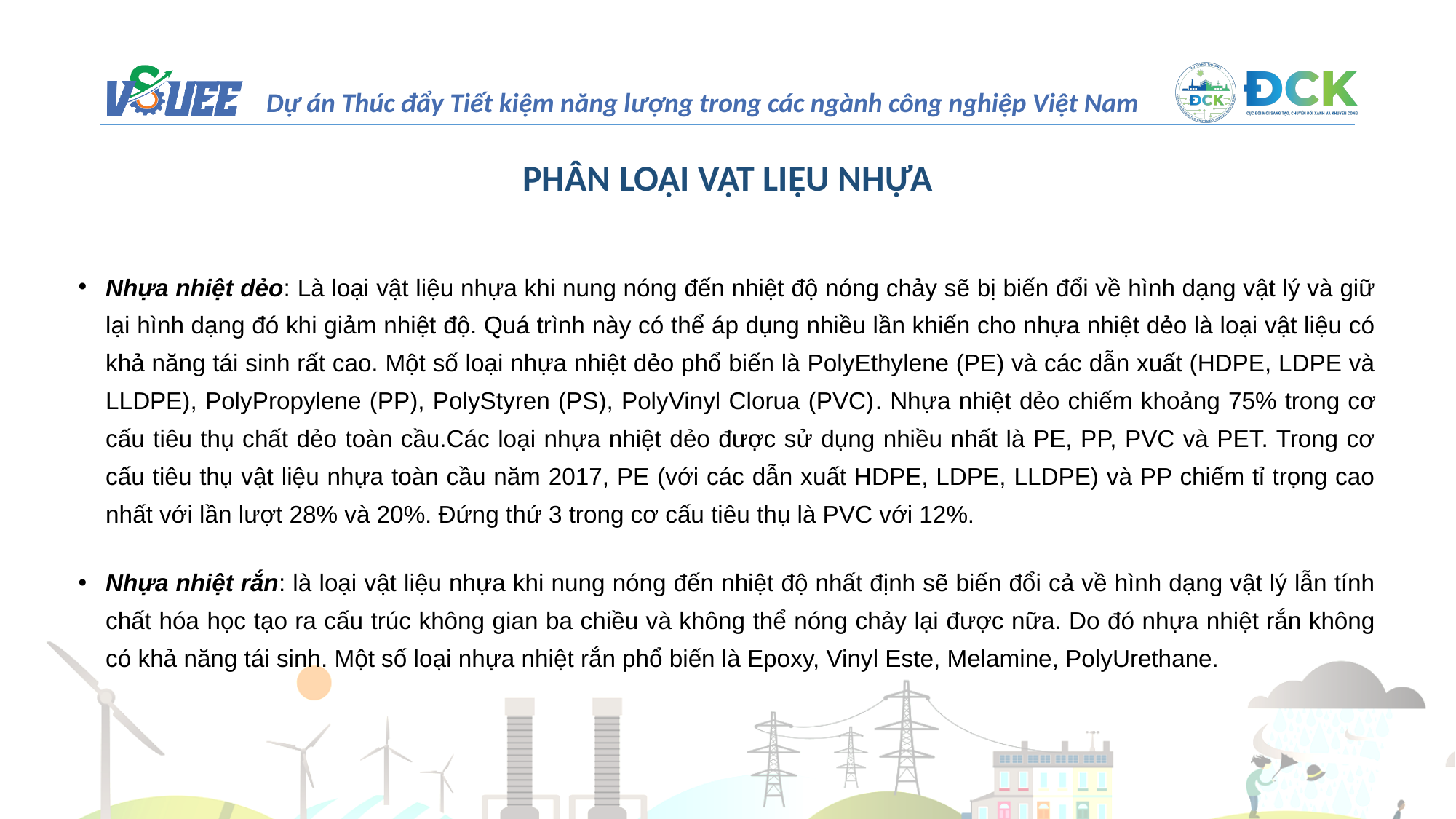

PHÂN LOẠI VẬT LIỆU NHỰA
Nhựa nhiệt dẻo: Là loại vật liệu nhựa khi nung nóng đến nhiệt độ nóng chảy sẽ bị biến đổi về hình dạng vật lý và giữ lại hình dạng đó khi giảm nhiệt độ. Quá trình này có thể áp dụng nhiều lần khiến cho nhựa nhiệt dẻo là loại vật liệu có khả năng tái sinh rất cao. Một số loại nhựa nhiệt dẻo phổ biến là PolyEthylene (PE) và các dẫn xuất (HDPE, LDPE và LLDPE), PolyPropylene (PP), PolyStyren (PS), PolyVinyl Clorua (PVC). Nhựa nhiệt dẻo chiếm khoảng 75% trong cơ cấu tiêu thụ chất dẻo toàn cầu.Các loại nhựa nhiệt dẻo được sử dụng nhiều nhất là PE, PP, PVC và PET. Trong cơ cấu tiêu thụ vật liệu nhựa toàn cầu năm 2017, PE (với các dẫn xuất HDPE, LDPE, LLDPE) và PP chiếm tỉ trọng cao nhất với lần lượt 28% và 20%. Đứng thứ 3 trong cơ cấu tiêu thụ là PVC với 12%.
Nhựa nhiệt rắn: là loại vật liệu nhựa khi nung nóng đến nhiệt độ nhất định sẽ biến đổi cả về hình dạng vật lý lẫn tính chất hóa học tạo ra cấu trúc không gian ba chiều và không thể nóng chảy lại được nữa. Do đó nhựa nhiệt rắn không có khả năng tái sinh. Một số loại nhựa nhiệt rắn phổ biến là Epoxy, Vinyl Este, Melamine, PolyUrethane.